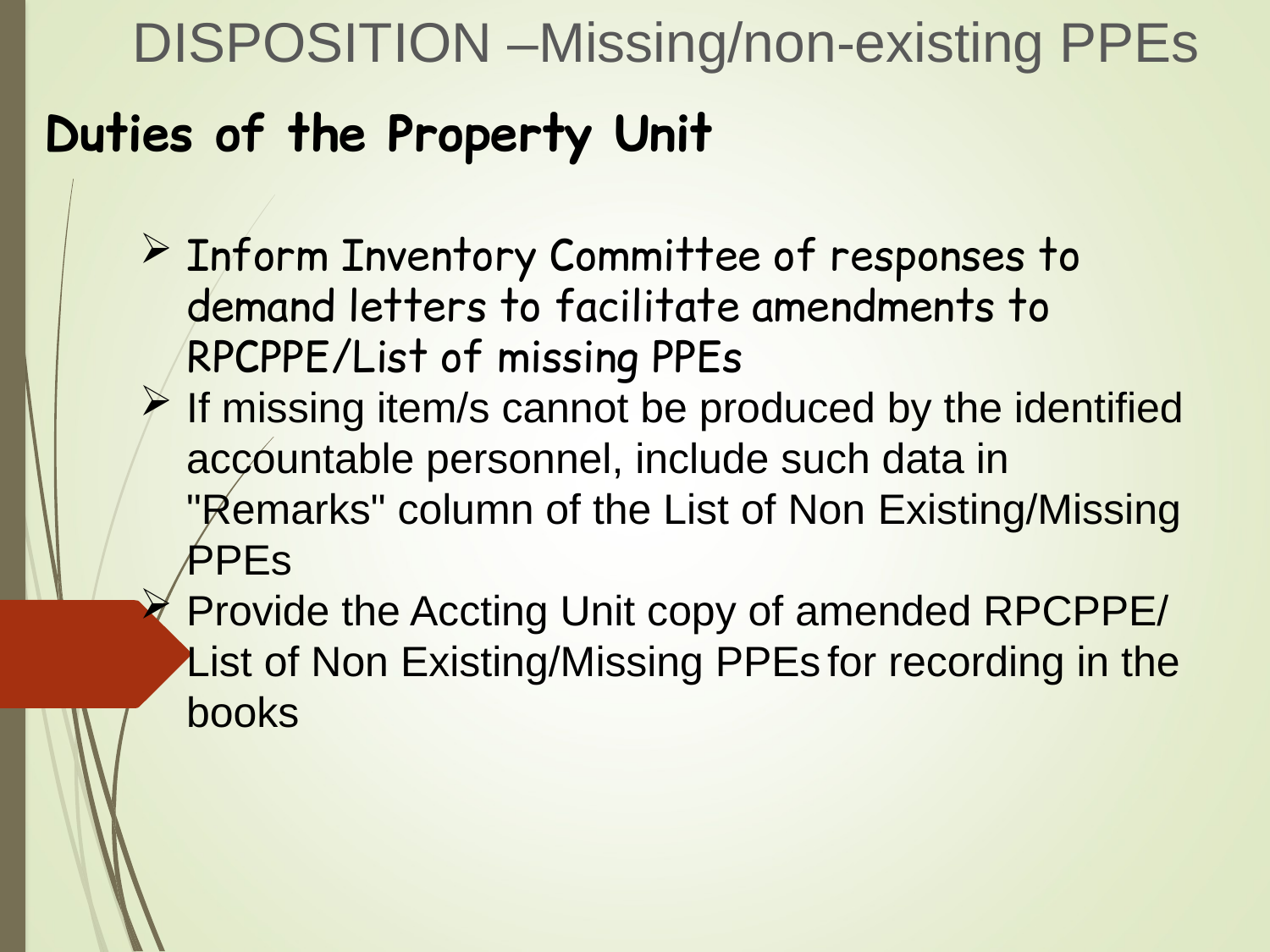

DISPOSITION –Missing/non-existing PPEs
Duties of the Property Unit
Inform Inventory Committee of responses to demand letters to facilitate amendments to RPCPPE/List of missing PPEs
If missing item/s cannot be produced by the identified accountable personnel, include such data in "Remarks" column of the List of Non­ Existing/Missing PPEs
Provide the Accting Unit copy of amended RPCPPE/ List of Non­ Existing/Missing PPEs for recording in the books